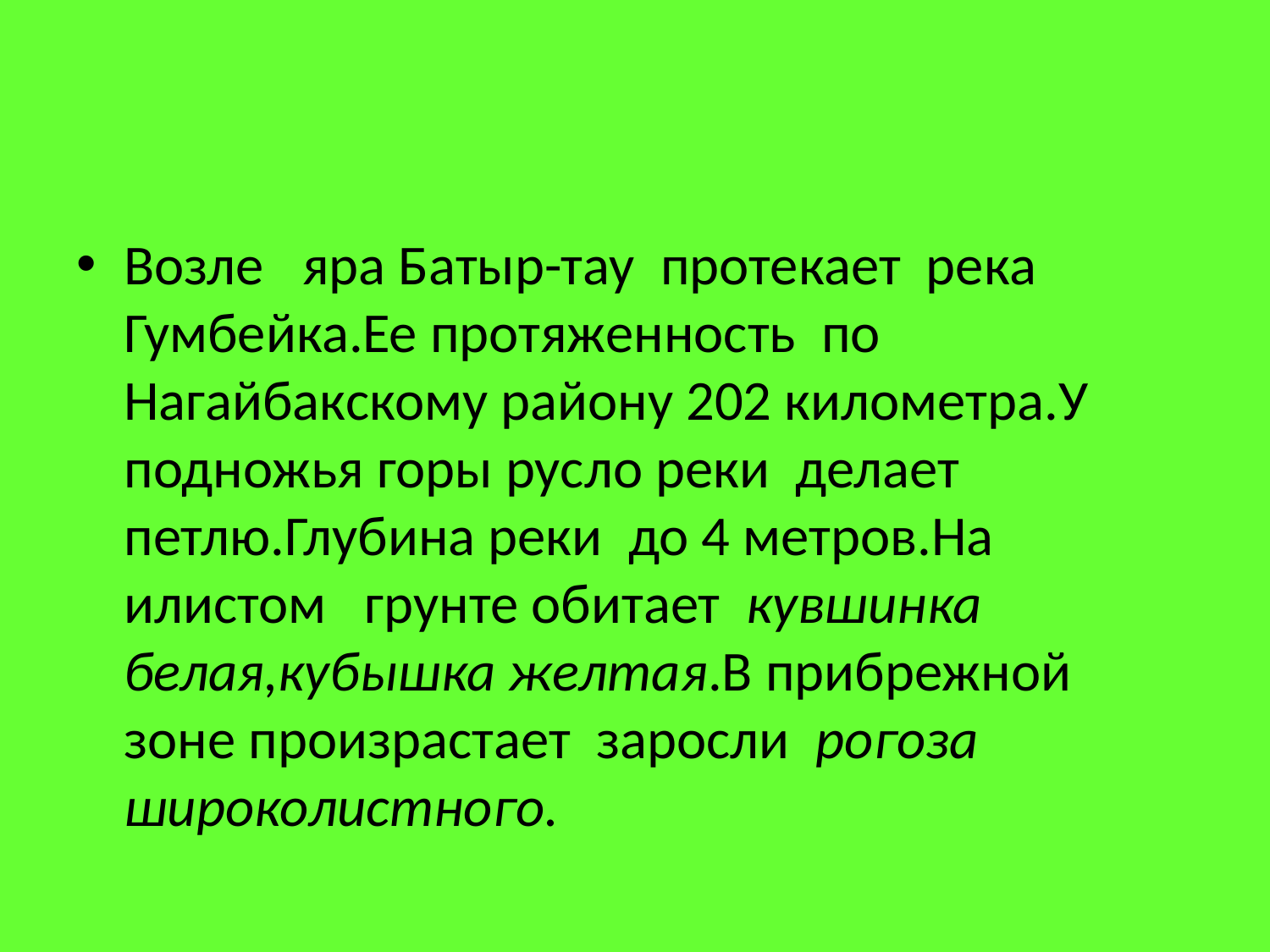

#
Возле   яра Батыр-тау  протекает  река  Гумбейка.Ее протяженность  по Нагайбакскому району 202 километра.У подножья горы русло реки  делает  петлю.Глубина реки  до 4 метров.На илистом   грунте обитает  кувшинка белая,кубышка желтая.В прибрежной зоне произрастает  заросли  рогоза широколистного.